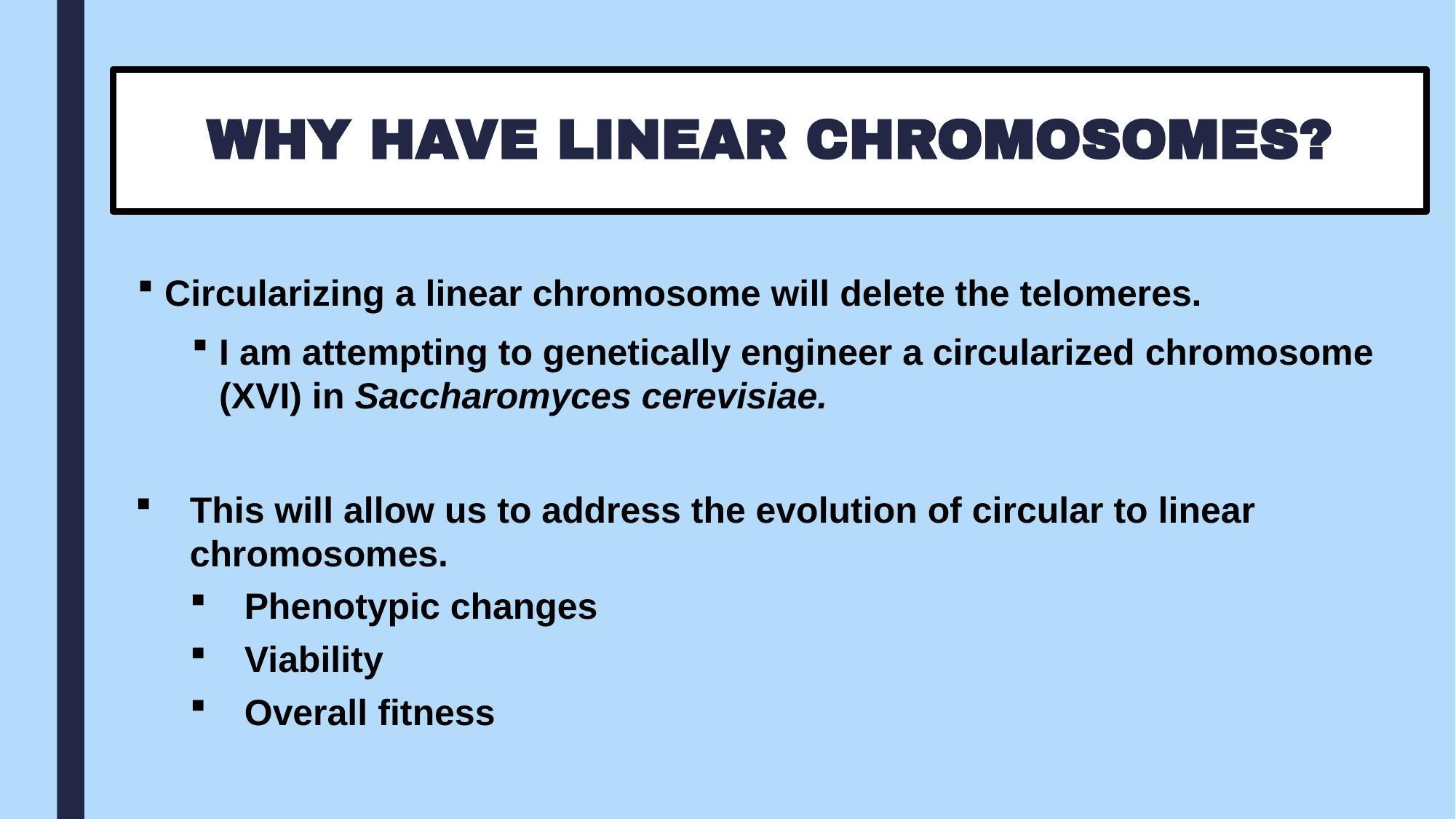

# WHY HAVE LINEAR CHROMOSOMES?
Circularizing a linear chromosome will delete the telomeres.
I am attempting to genetically engineer a circularized chromosome (XVI) in Saccharomyces cerevisiae.
This will allow us to address the evolution of circular to linear chromosomes.
Phenotypic changes
Viability
Overall fitness